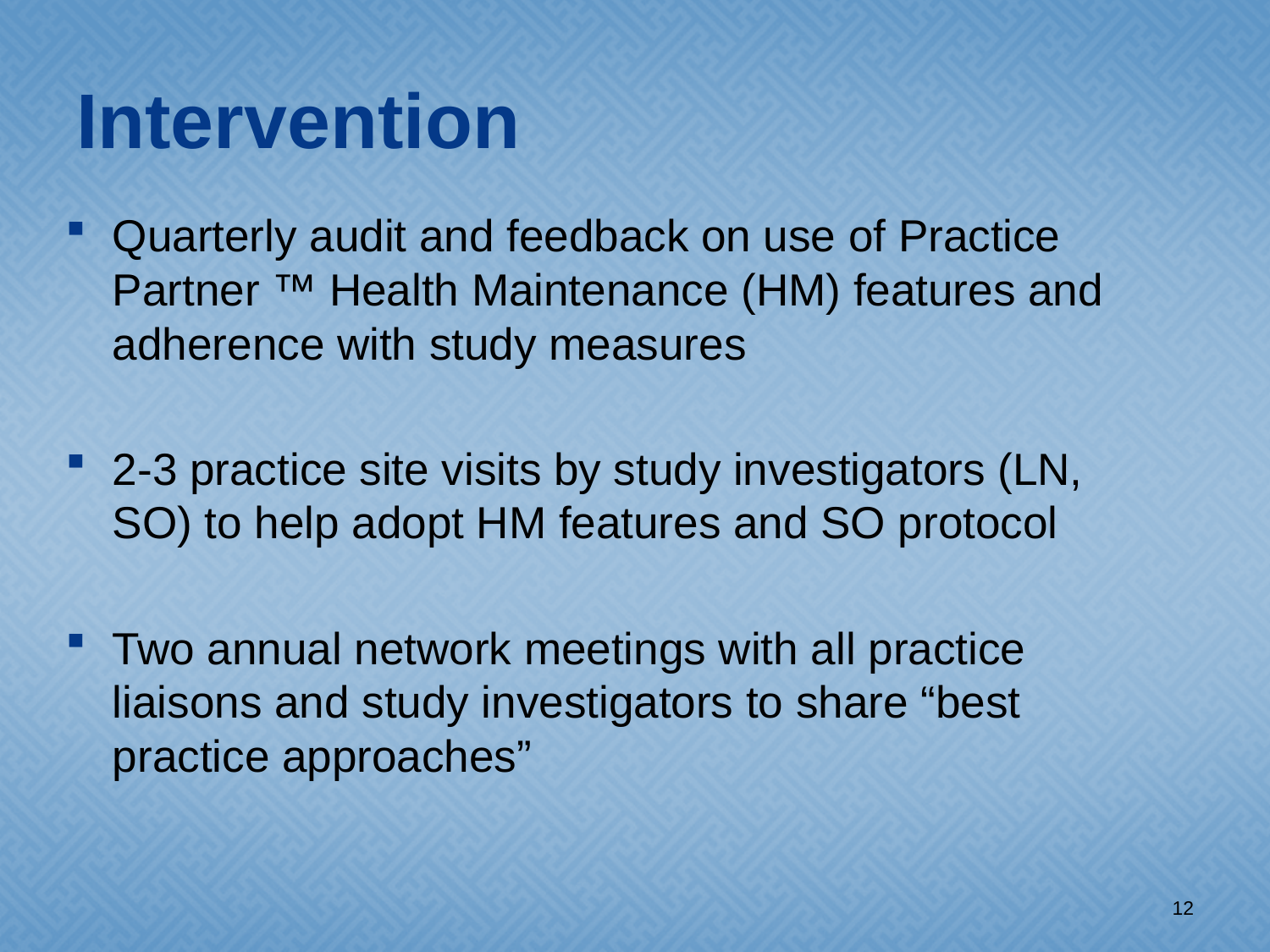

# Intervention
Quarterly audit and feedback on use of Practice Partner ™ Health Maintenance (HM) features and adherence with study measures

2-3 practice site visits by study investigators (LN, SO) to help adopt HM features and SO protocol

Two annual network meetings with all practice liaisons and study investigators to share “best practice approaches”
12